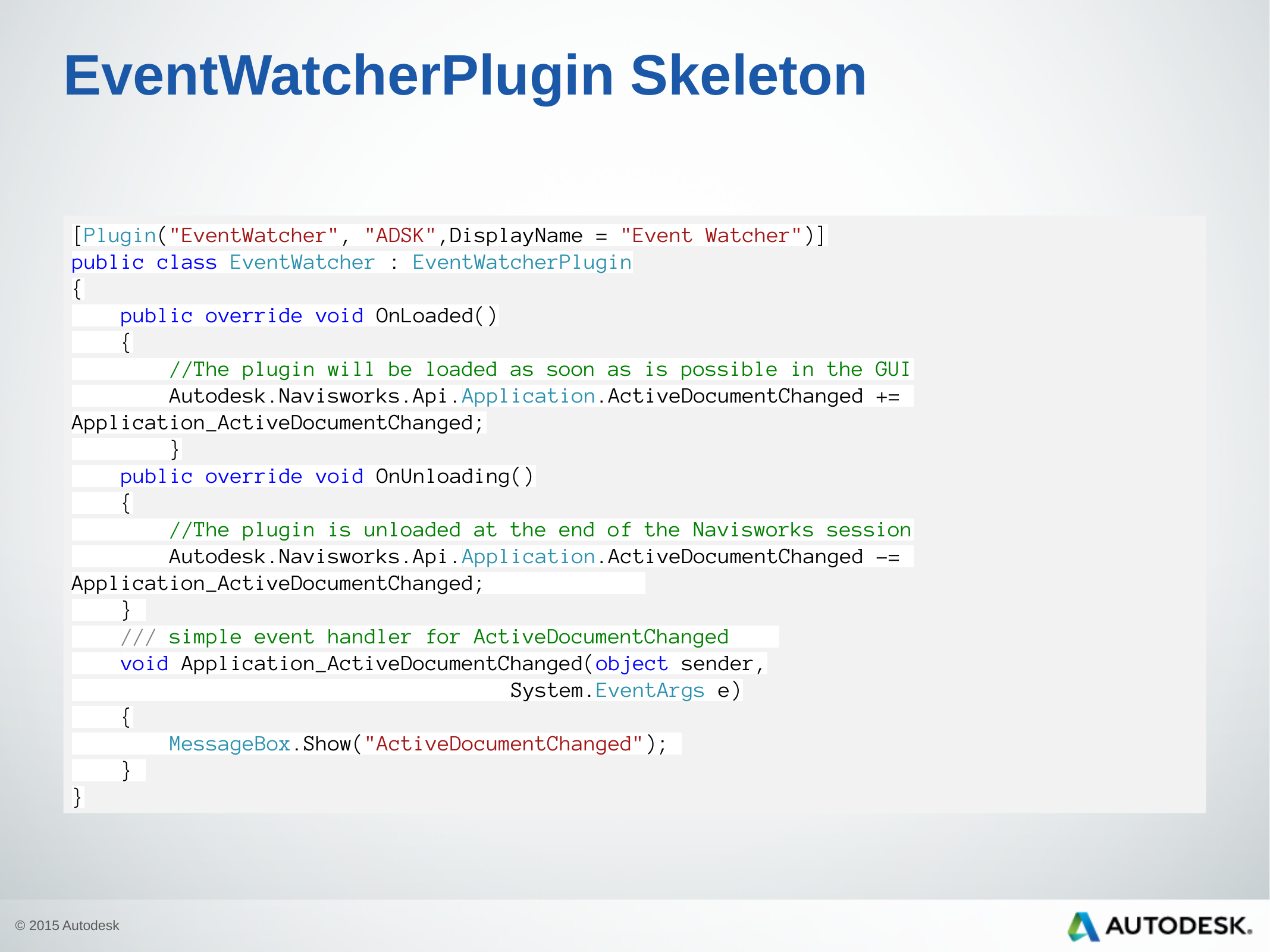

# EventWatcherPlugin Skeleton
[Plugin("EventWatcher", "ADSK",DisplayName = "Event Watcher")]
public class EventWatcher : EventWatcherPlugin
{
    public override void OnLoaded()
    {
        //The plugin will be loaded as soon as is possible in the GUI
        Autodesk.Navisworks.Api.Application.ActiveDocumentChanged += 		Application_ActiveDocumentChanged;
        }
    public override void OnUnloading()
    {
        //The plugin is unloaded at the end of the Navisworks session
        Autodesk.Navisworks.Api.Application.ActiveDocumentChanged -= 			Application_ActiveDocumentChanged;
    }
    /// simple event handler for ActiveDocumentChanged
    void Application_ActiveDocumentChanged(object sender,
                                    System.EventArgs e)
    {
        MessageBox.Show("ActiveDocumentChanged");
    }
}